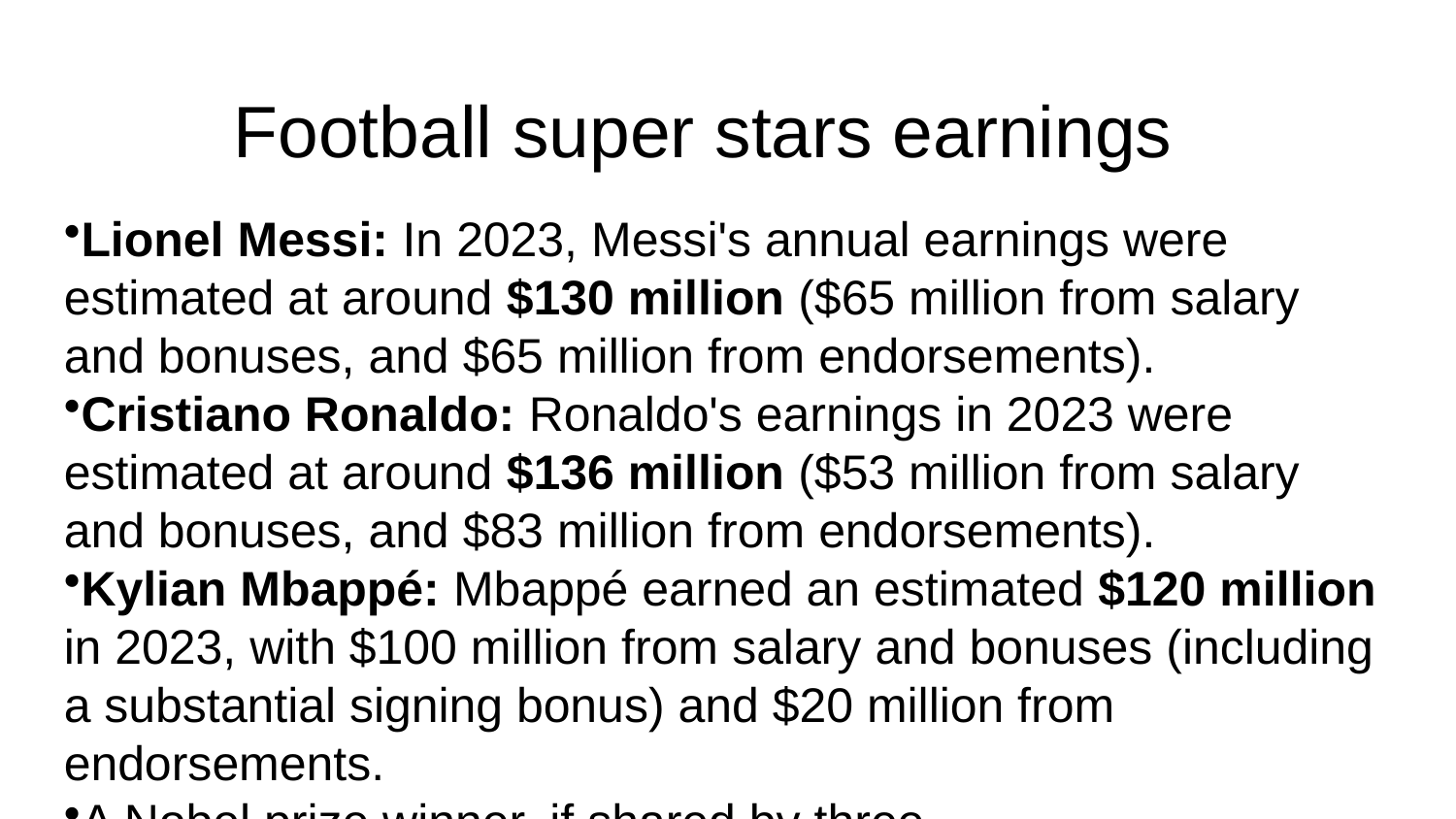

Football super stars earnings
Lionel Messi: In 2023, Messi's annual earnings were estimated at around $130 million ($65 million from salary and bonuses, and $65 million from endorsements).
Cristiano Ronaldo: Ronaldo's earnings in 2023 were estimated at around $136 million ($53 million from salary and bonuses, and $83 million from endorsements).
Kylian Mbappé: Mbappé earned an estimated $120 million in 2023, with $100 million from salary and bonuses (including a substantial signing bonus) and $20 million from endorsements.
A Nobel prize winner, if shared by three
 on the average earns about $300,000 dollars!!!